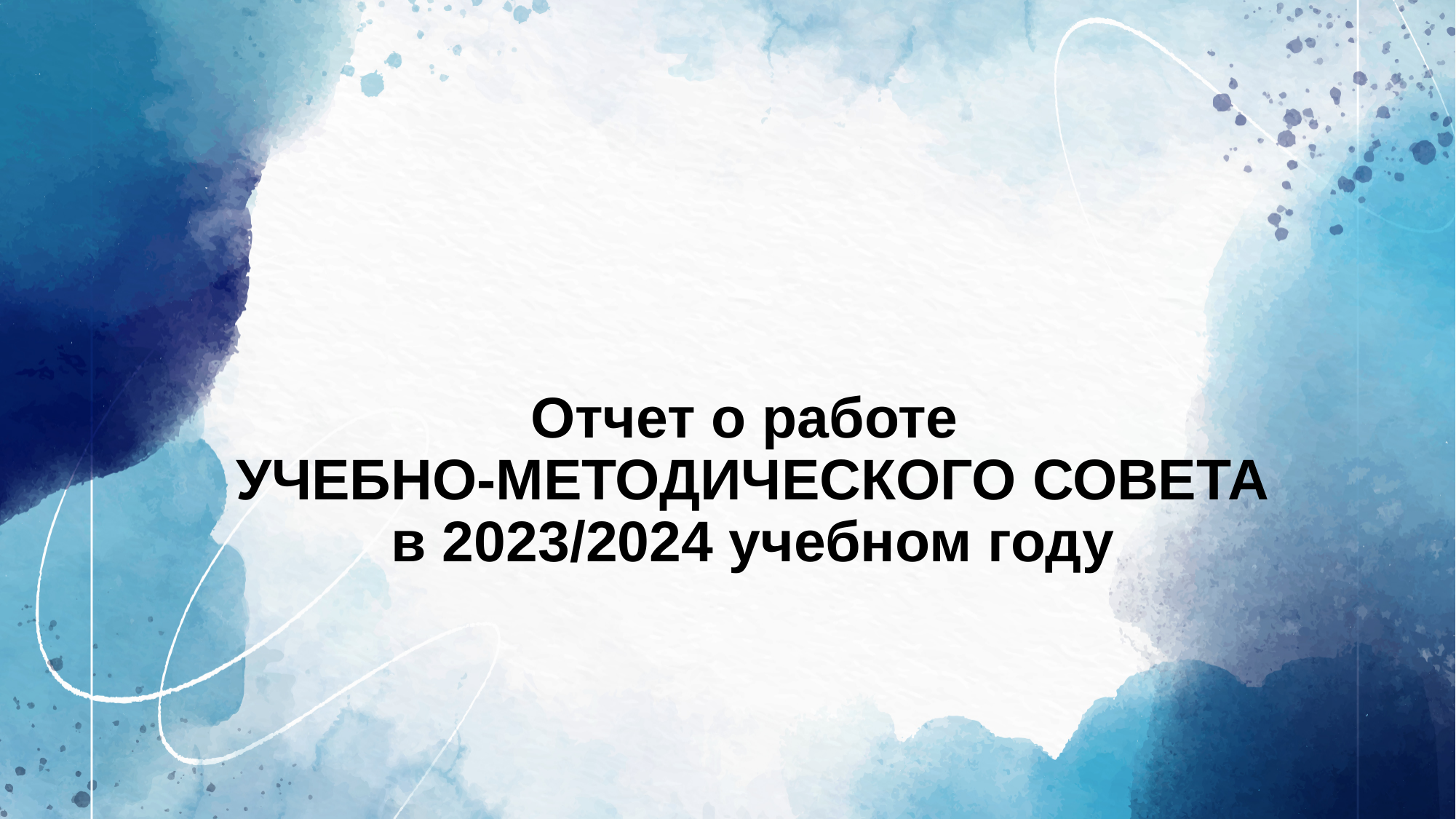

# Отчет о работе УЧЕБНО-МЕТОДИЧЕСКОГО СОВЕТА в 2023/2024 учебном году